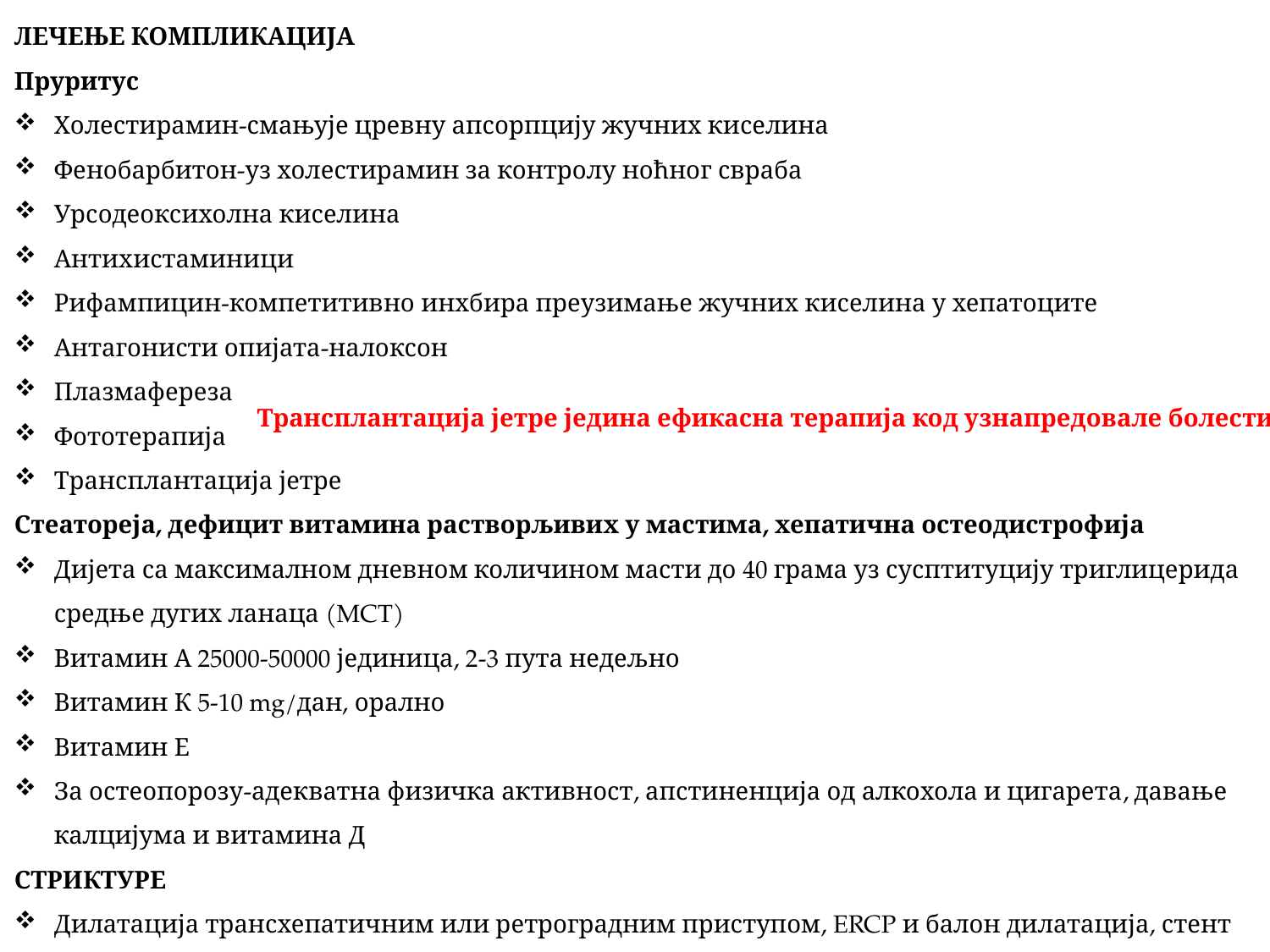

ЛЕЧЕЊЕ КОМПЛИКАЦИЈА
Пруритус
Холестирамин-смањује цревну апсорпцију жучних киселина
Фенобарбитон-уз холестирамин за контролу ноћног свраба
Урсодеоксихолна киселина
Антихистаминици
Рифампицин-компетитивно инхбира преузимање жучних киселина у хепатоците
Антагонисти опијата-налоксон
Плазмафереза
Фототерапија
Трансплантација јетре
Стеатореја, дефицит витамина растворљивих у мастима, хепатична остеодистрофија
Дијета са максималном дневном количином масти до 40 грама уз сусптитуцију триглицерида средње дугих ланаца (MCT)
Витамин А 25000-50000 јединица, 2-3 пута недељно
Витамин К 5-10 mg/дан, орално
Витамин Е
За остеопорозу-адекватна физичка активност, апстиненција од алкохола и цигарета, давање калцијума и витамина Д
СТРИКТУРЕ
Дилатација трансхепатичним или ретроградним приступом, ERCP и балон дилатација, стент
Трансплантација јетре једина ефикасна терапија код узнапредовале болести